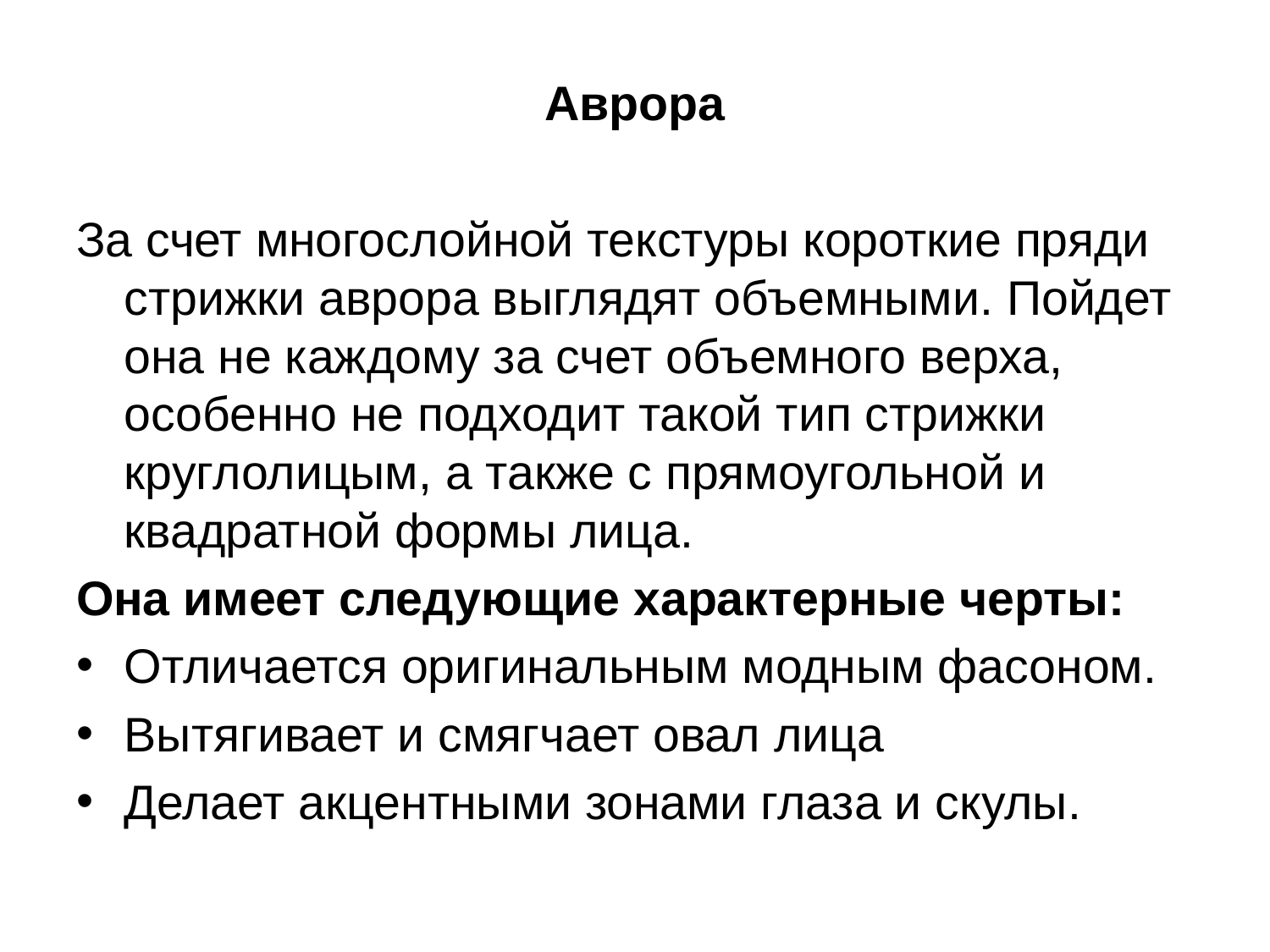

Аврора

За счет многослойной текстуры короткие пряди стрижки аврора выглядят объемными. Пойдет она не каждому за счет объемного верха, особенно не подходит такой тип стрижки круглолицым, а также с прямоугольной и квадратной формы лица.
Она имеет следующие характерные черты:
Отличается оригинальным модным фасоном.
Вытягивает и смягчает овал лица
Делает акцентными зонами глаза и скулы.